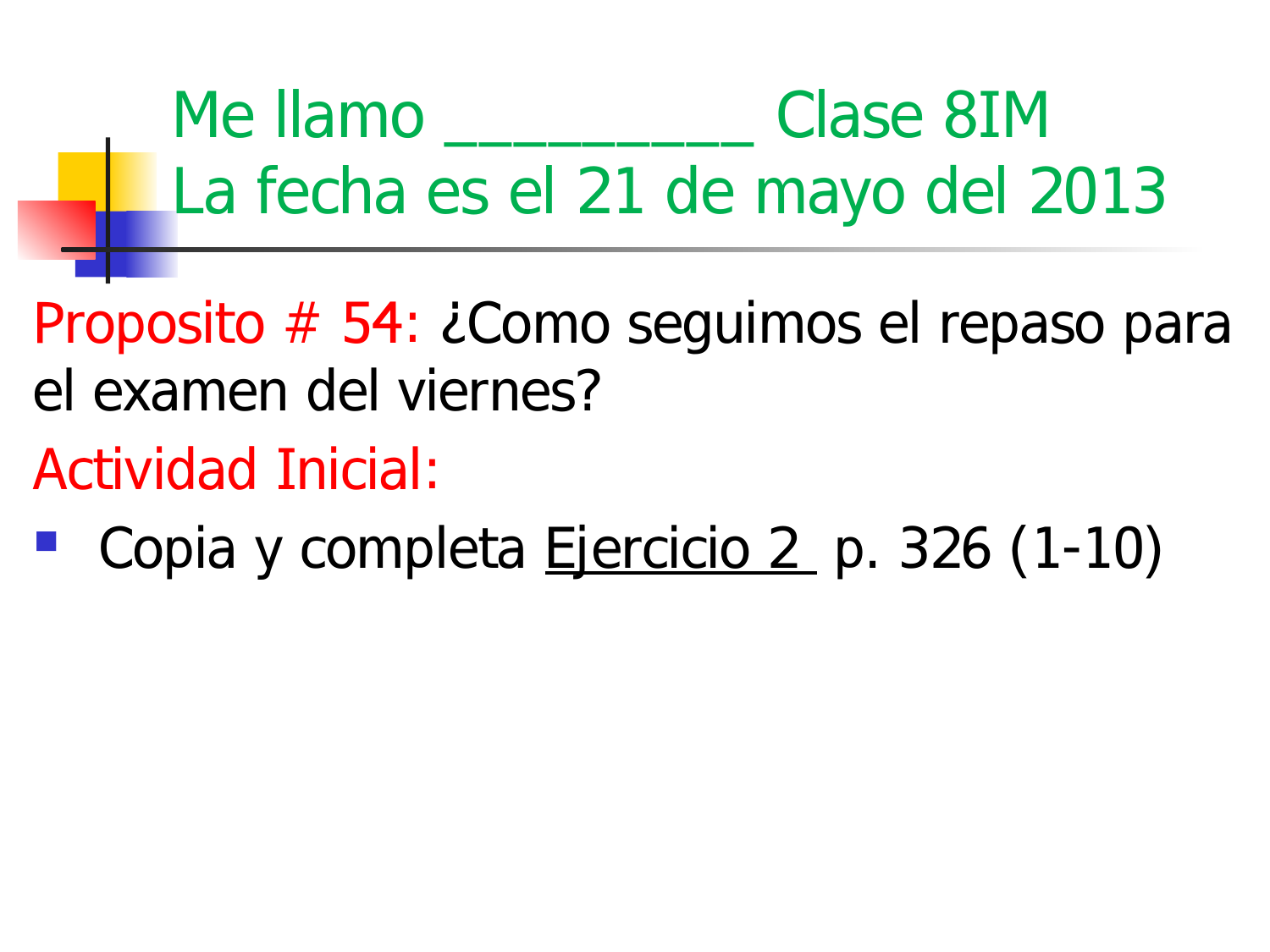

# Me llamo _________ Clase 8IM La fecha es el 21 de mayo del 2013
Proposito # 54: ¿Como seguimos el repaso para el examen del viernes?
Actividad Inicial:
 Copia y completa Ejercicio 2  p. 326 (1-10)